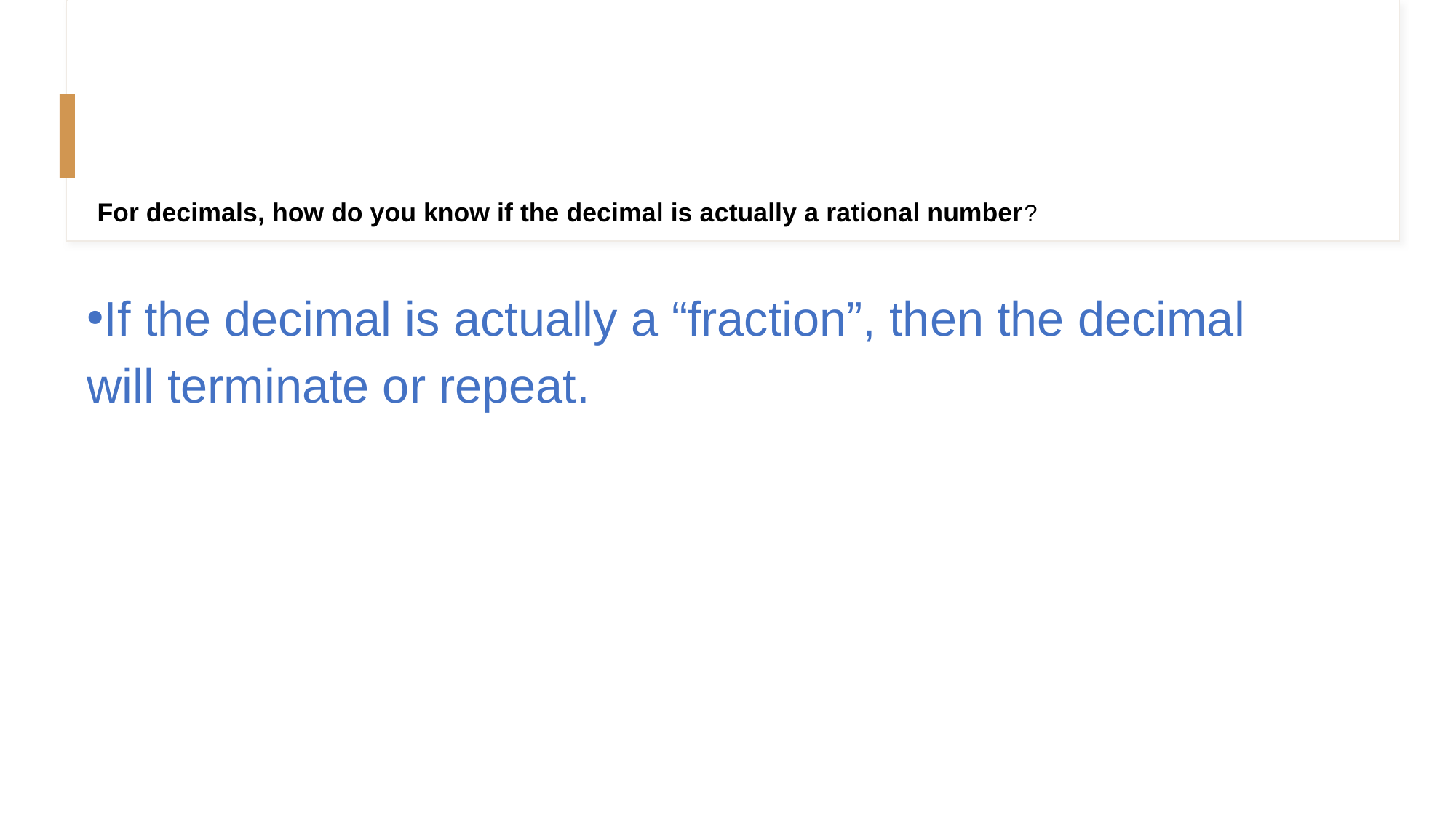

# For decimals, how do you know if the decimal is actually a rational number?
If the decimal is actually a “fraction”, then the decimal will terminate or repeat.